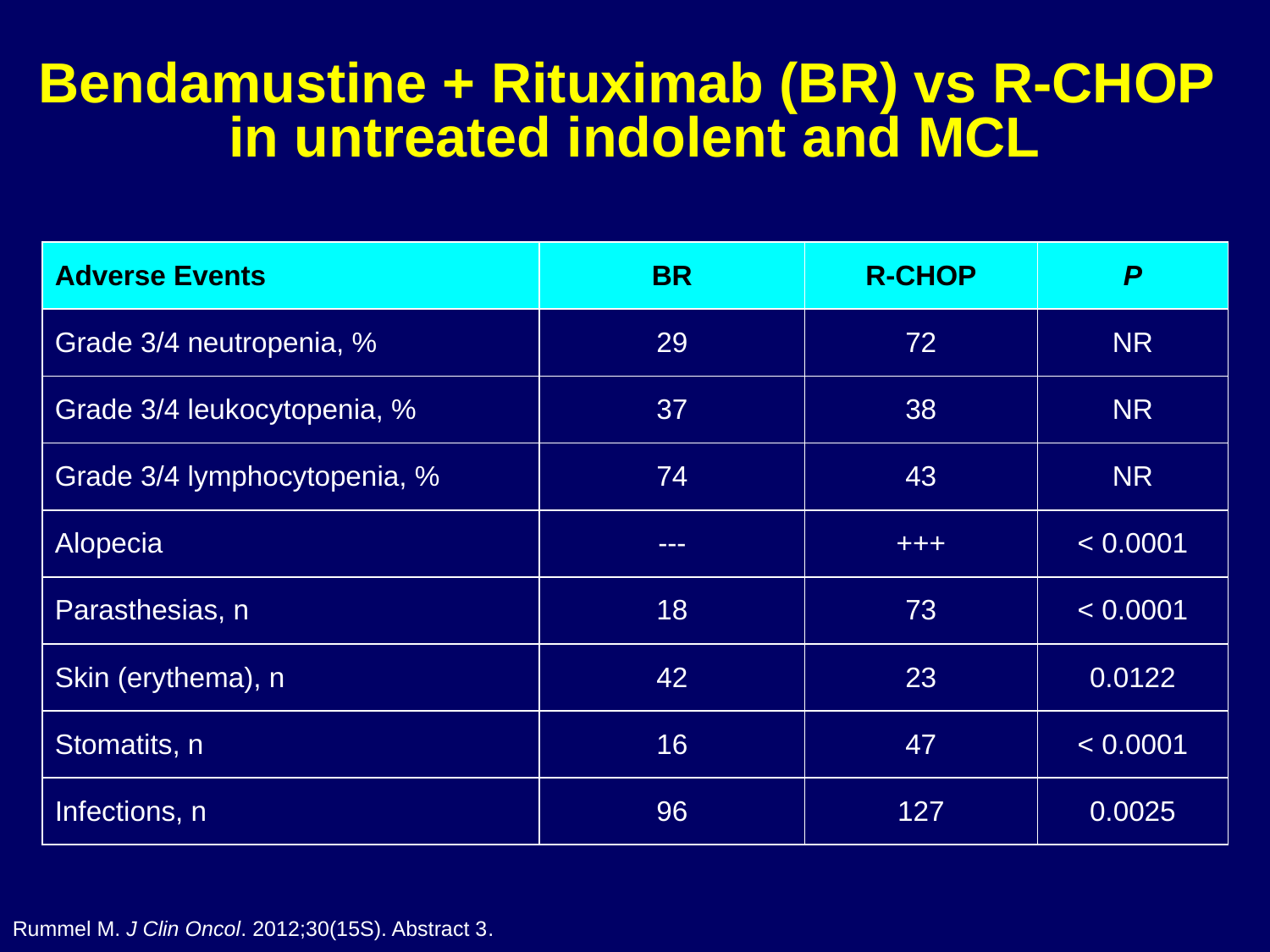

Bendamustine + Rituximab (BR) vs R-CHOP
in untreated indolent and MCL
| Adverse Events | BR | R-CHOP | P |
| --- | --- | --- | --- |
| Grade 3/4 neutropenia, % | 29 | 72 | NR |
| Grade 3/4 leukocytopenia, % | 37 | 38 | NR |
| Grade 3/4 lymphocytopenia, % | 74 | 43 | NR |
| Alopecia | --- | +++ | < 0.0001 |
| Parasthesias, n | 18 | 73 | < 0.0001 |
| Skin (erythema), n | 42 | 23 | 0.0122 |
| Stomatits, n | 16 | 47 | < 0.0001 |
| Infections, n | 96 | 127 | 0.0025 |
Rummel M. J Clin Oncol. 2012;30(15S). Abstract 3.